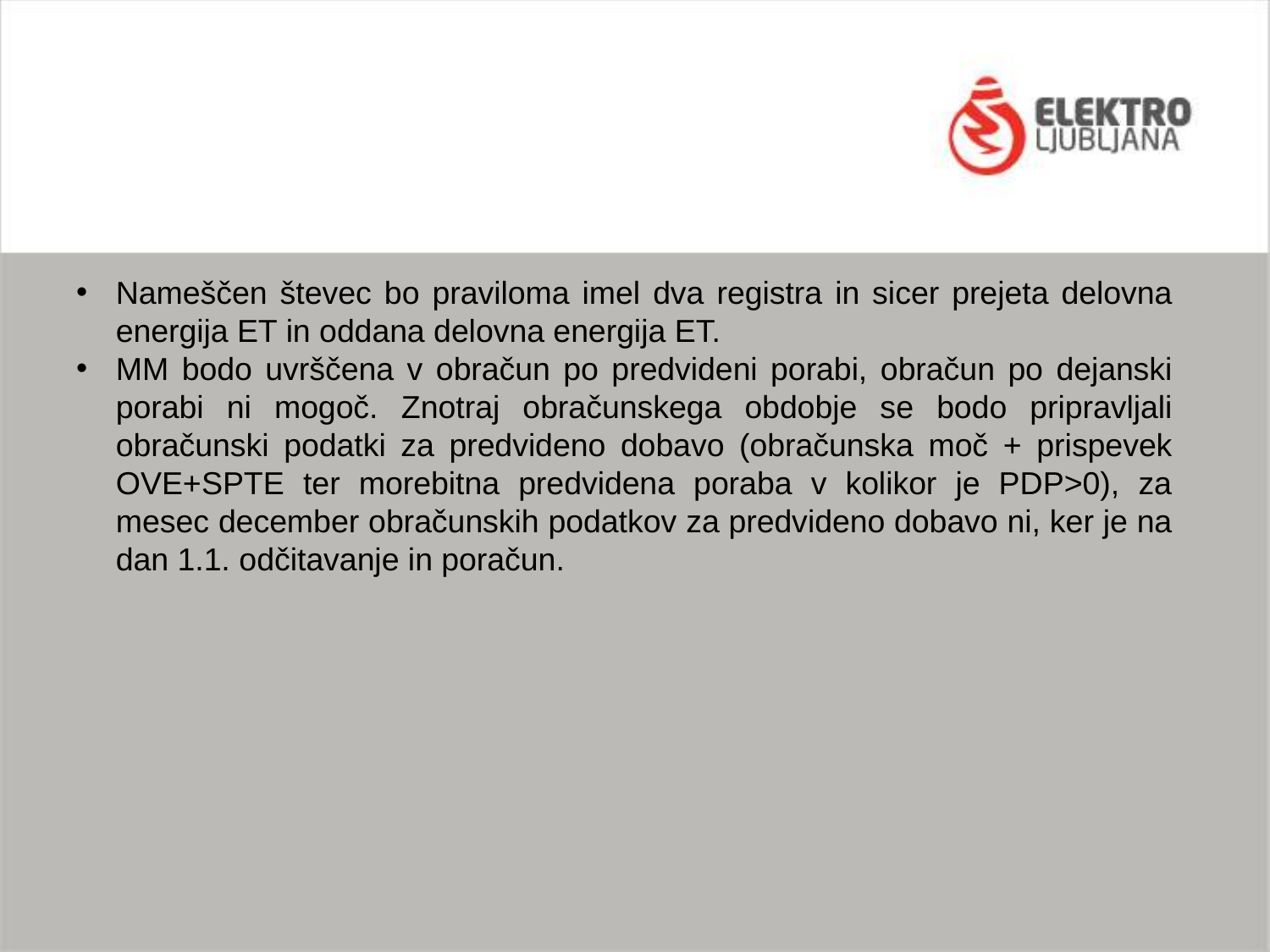

Nameščen števec bo praviloma imel dva registra in sicer prejeta delovna energija ET in oddana delovna energija ET.
MM bodo uvrščena v obračun po predvideni porabi, obračun po dejanski porabi ni mogoč. Znotraj obračunskega obdobje se bodo pripravljali obračunski podatki za predvideno dobavo (obračunska moč + prispevek OVE+SPTE ter morebitna predvidena poraba v kolikor je PDP>0), za mesec december obračunskih podatkov za predvideno dobavo ni, ker je na dan 1.1. odčitavanje in poračun.